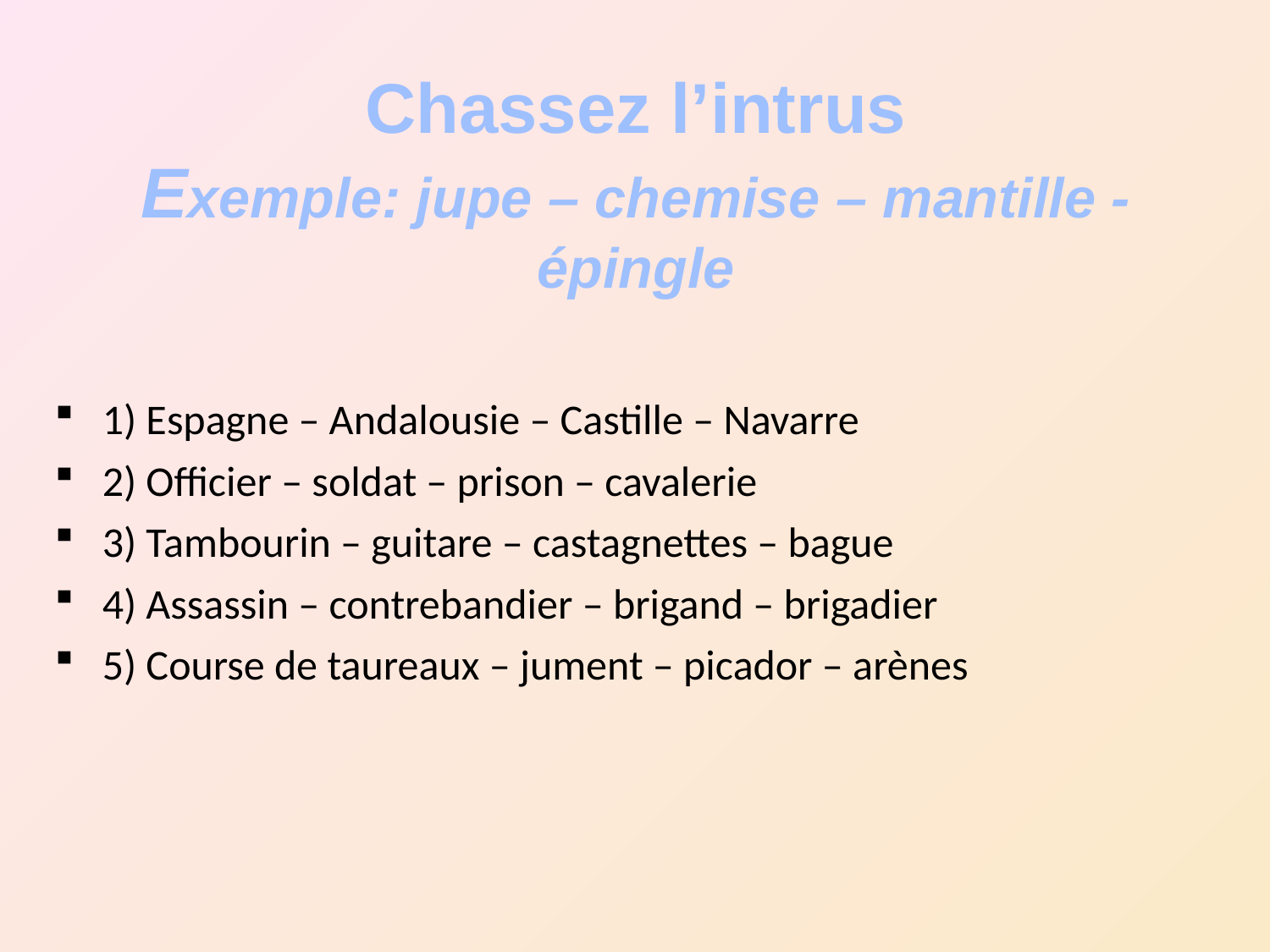

# Chassez l’intrus Exemple: jupe – chemise – mantille - épingle
1) Espagne – Andalousie – Castille – Navarre
2) Officier – soldat – prison – cavalerie
3) Tambourin – guitare – castagnettes – bague
4) Assassin – contrebandier – brigand – brigadier
5) Course de taureaux – jument – picador – arènes